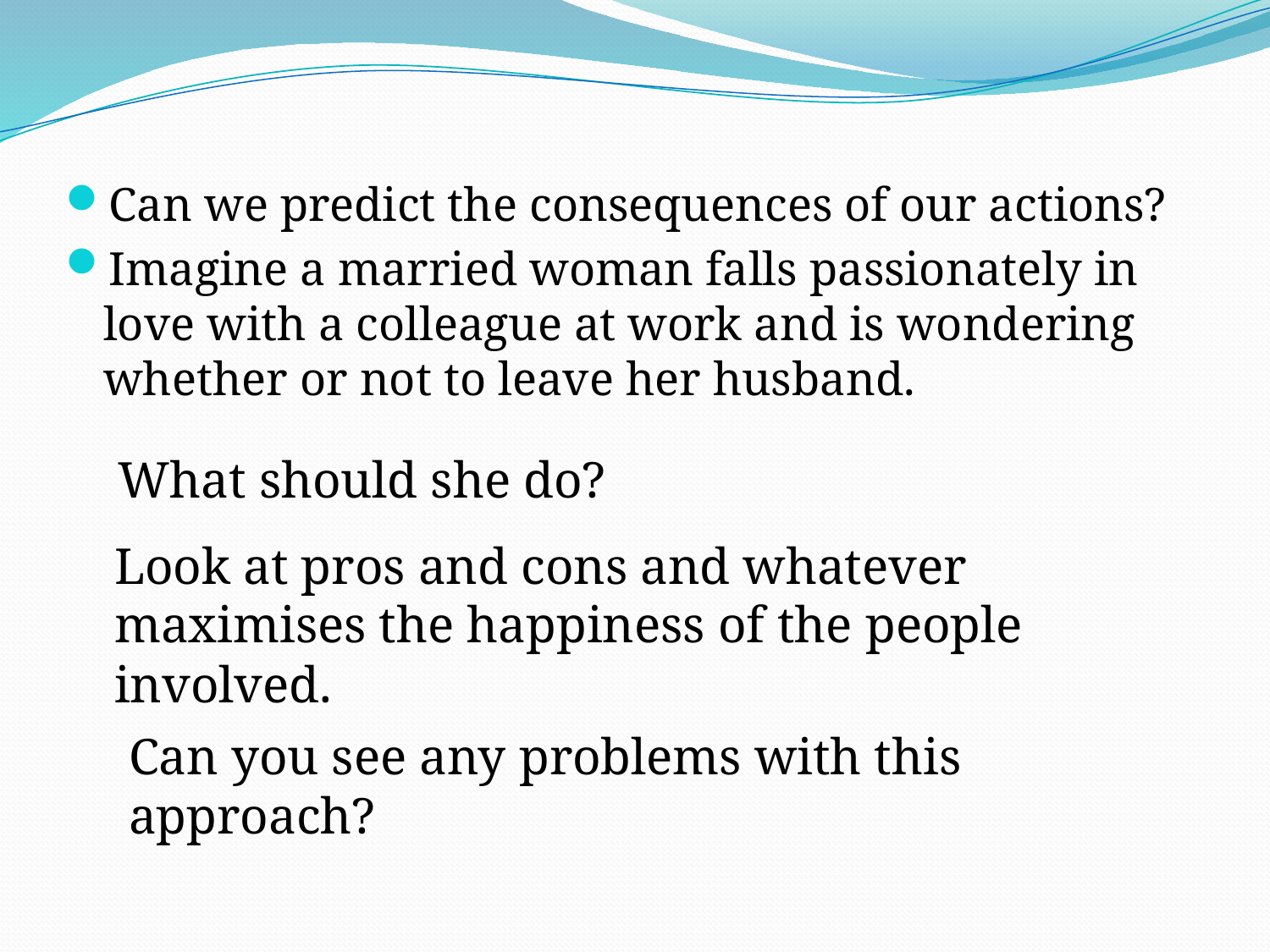

Can we predict the consequences of our actions?
Imagine a married woman falls passionately in love with a colleague at work and is wondering whether or not to leave her husband.
What should she do?

Look at pros and cons and whatever maximises the happiness of the people involved.

Can you see any problems with this approach?